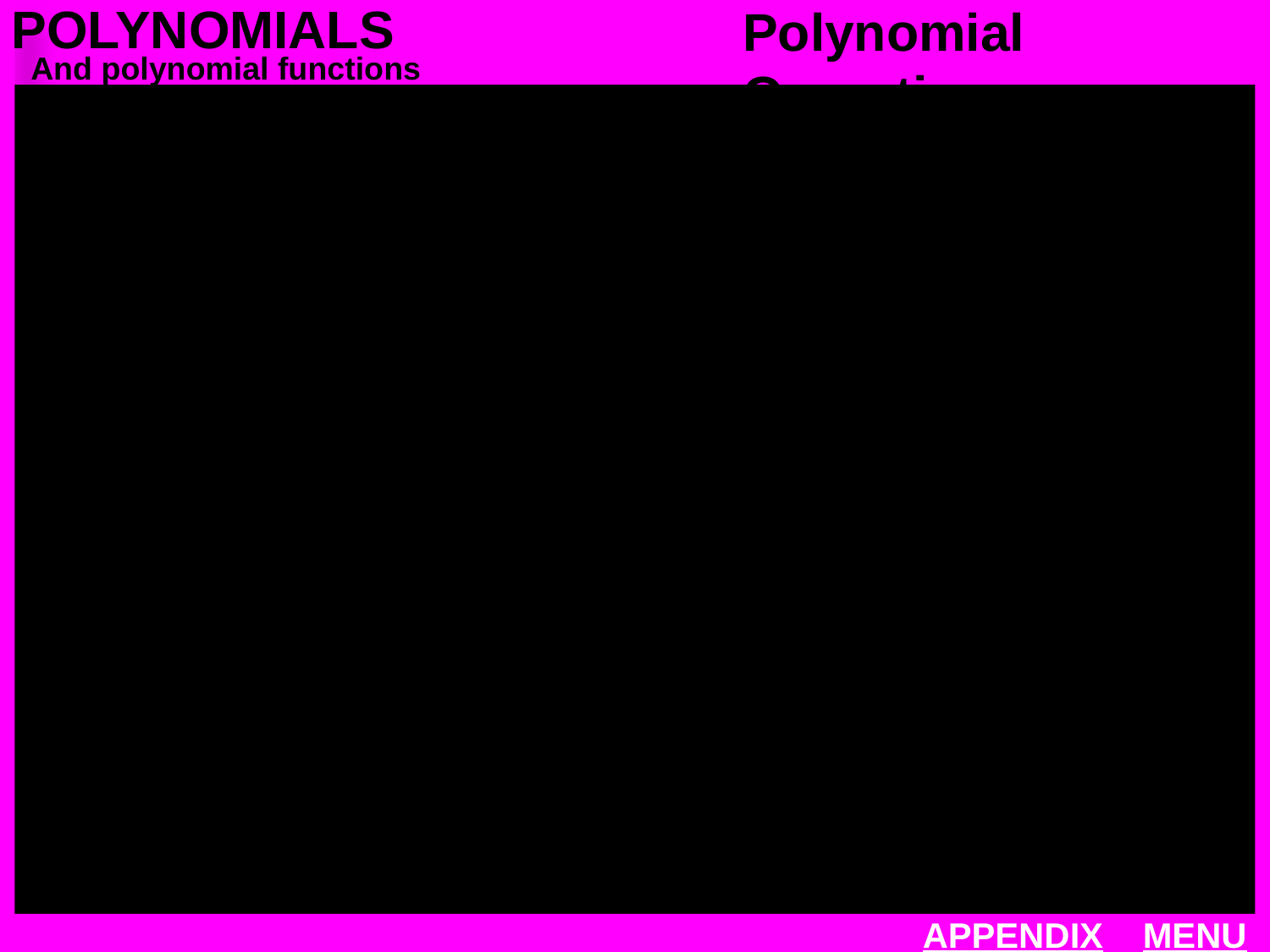

POLYNOMIALS
Polynomial Operations
And polynomial functions
APPENDIX
MENU